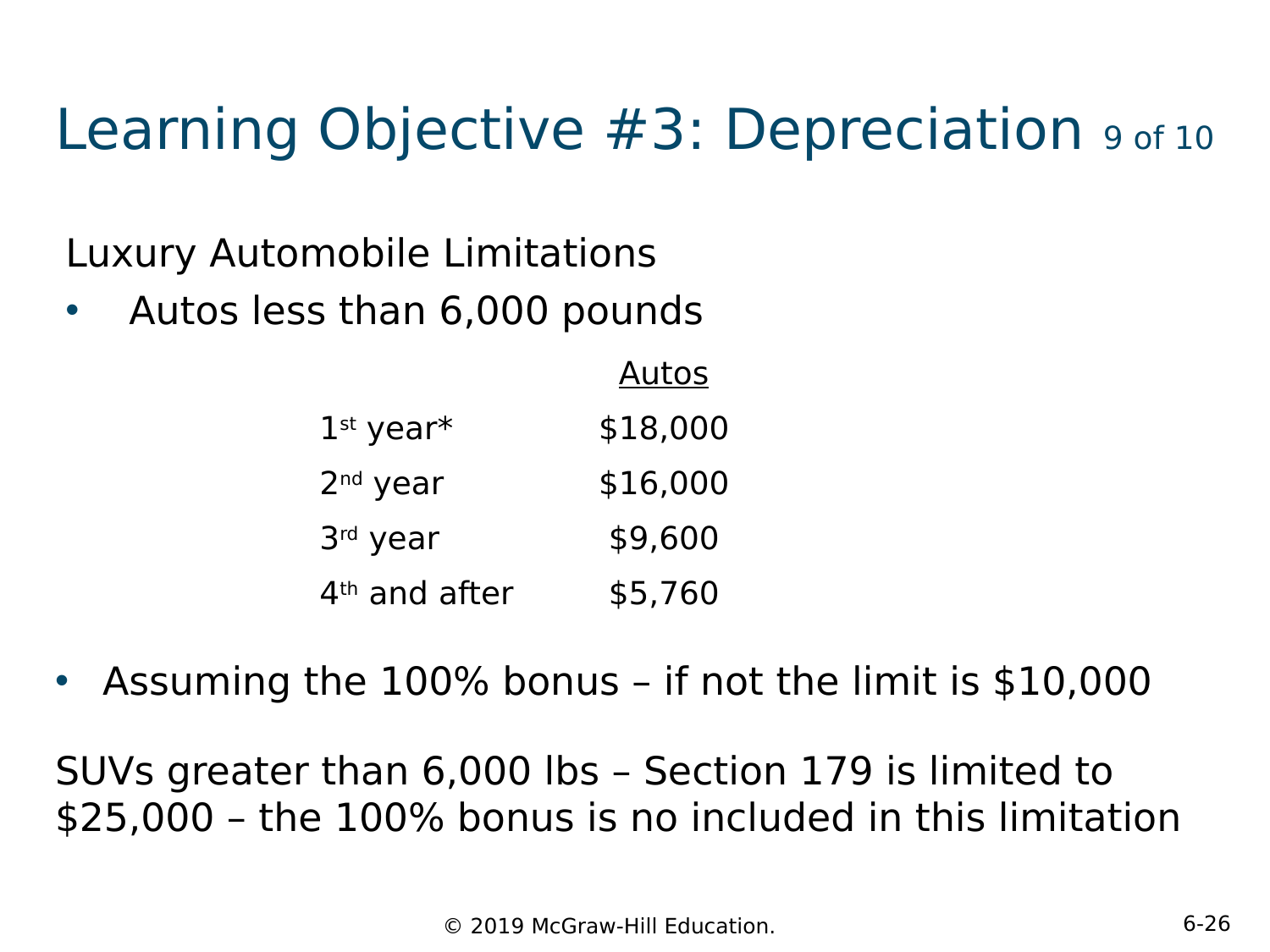

# Learning Objective #3: Depreciation 9 of 10
Luxury Automobile Limitations
Autos less than 6,000 pounds
|  | Autos |
| --- | --- |
| 1st year\* | $18,000 |
| 2nd year | $16,000 |
| 3rd year | $9,600 |
| 4th and after | $5,760 |
Assuming the 100% bonus – if not the limit is $10,000
SUVs greater than 6,000 lbs – Section 179 is limited to $25,000 – the 100% bonus is no included in this limitation